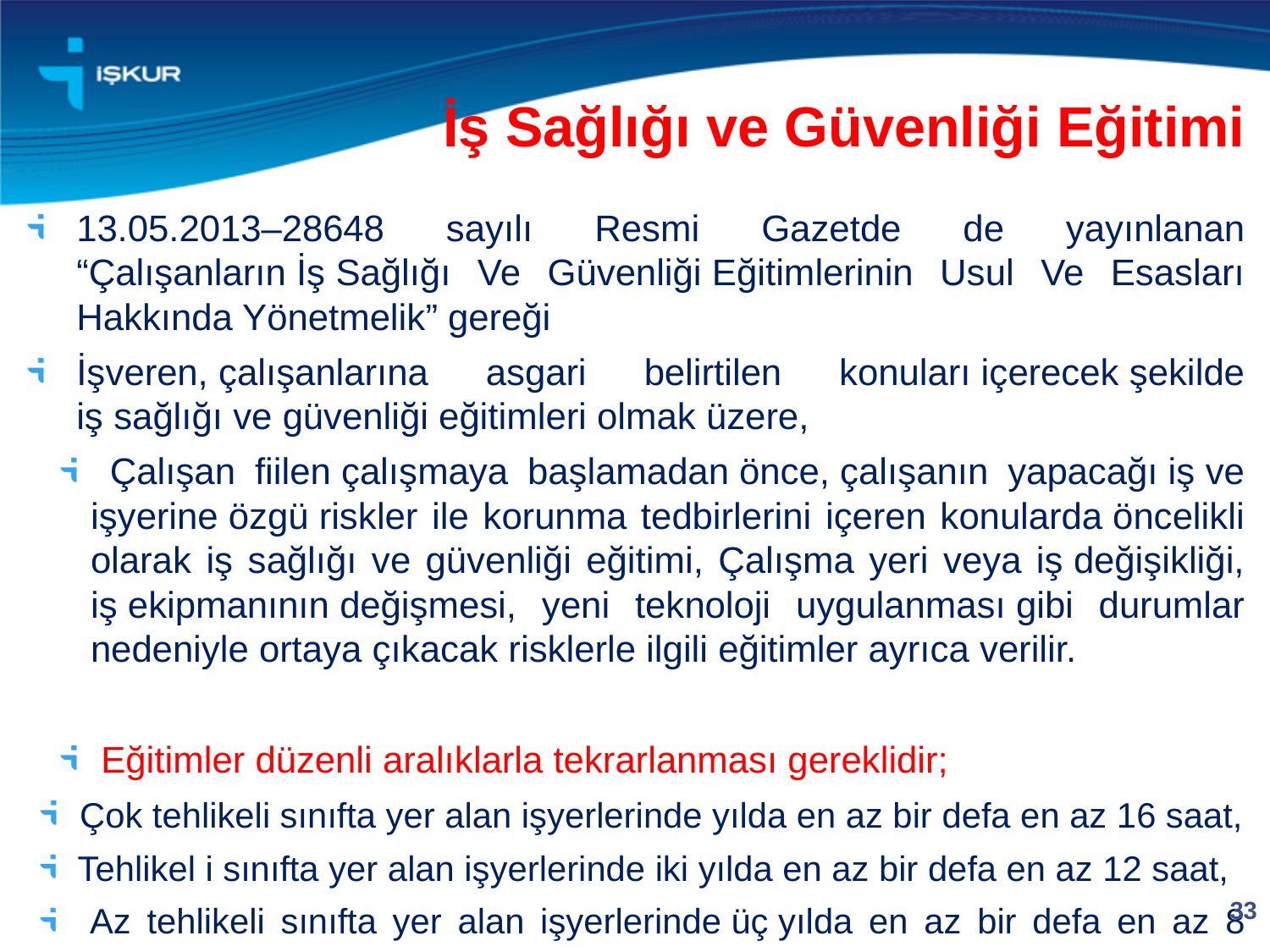

İş Sağlığı ve Güvenliği Eğitimi

13.05.2013–28648 sayılı Resmi Gazetde de yayınlanan “Çalışanların İş Sağlığı Ve Güvenliği Eğitimlerinin Usul Ve Esasları Hakkında Yönetmelik” gereği
İşveren, çalışanlarına asgari belirtilen konuları içerecek şekilde iş sağlığı ve güvenliği eğitimleri olmak üzere,
 Çalışan fiilen çalışmaya başlamadan önce, çalışanın yapacağı iş ve işyerine özgü riskler ile korunma tedbirlerini içeren konularda öncelikli olarak iş sağlığı ve güvenliği eğitimi, Çalışma yeri veya iş değişikliği, iş ekipmanının değişmesi, yeni teknoloji uygulanması gibi durumlar nedeniyle ortaya çıkacak risklerle ilgili eğitimler ayrıca verilir.

 Eğitimler düzenli aralıklarla tekrarlanması gereklidir;
  Çok tehlikeli sınıfta yer alan işyerlerinde yılda en az bir defa en az 16 saat,
  Tehlikel i sınıfta yer alan işyerlerinde iki yılda en az bir defa en az 12 saat,
  Az tehlikeli sınıfta yer alan işyerlerinde üç yılda en az bir defa en az 8 saat,

33